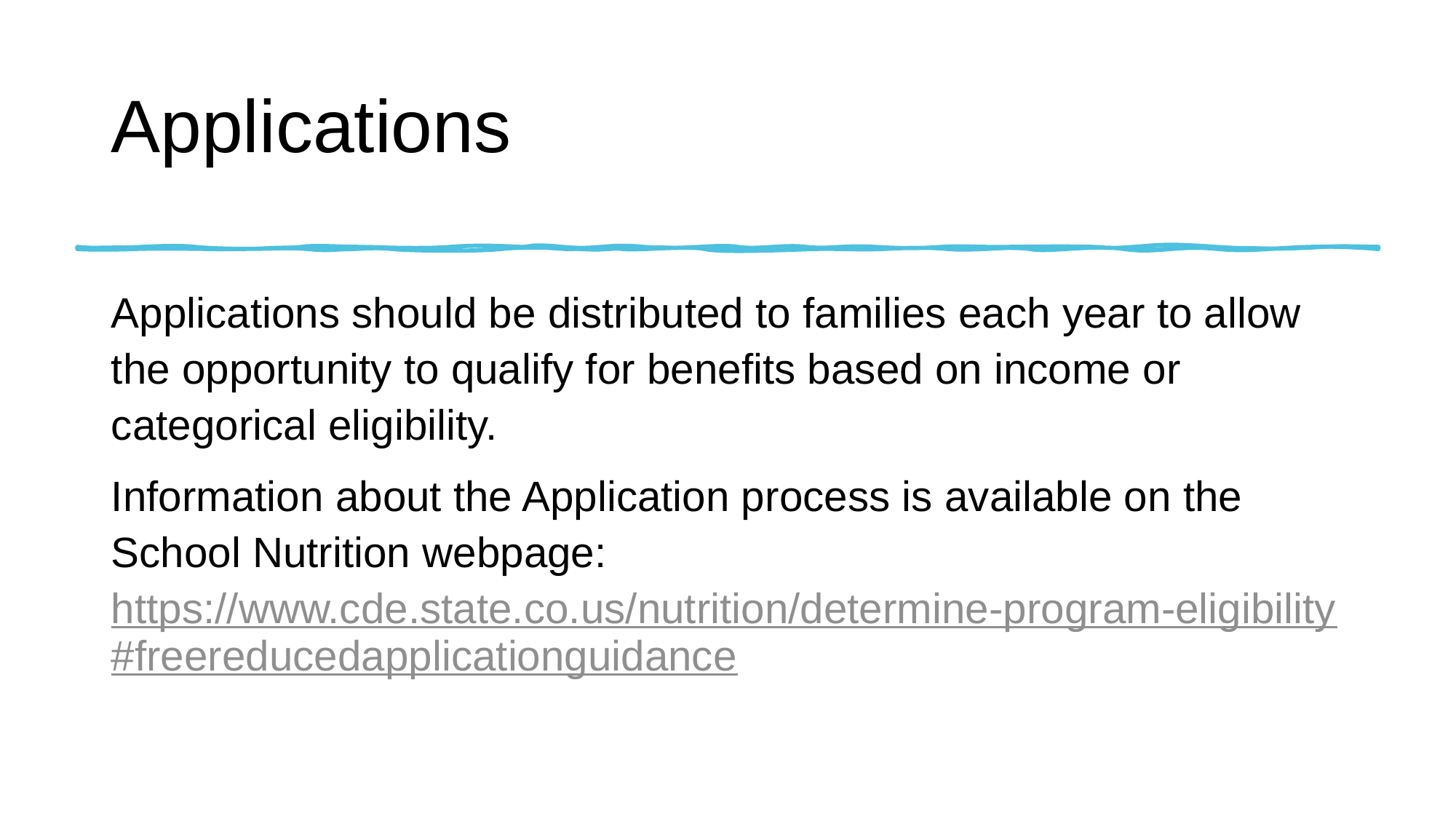

# Applications
Applications should be distributed to families each year to allow the opportunity to qualify for benefits based on income or categorical eligibility.
Information about the Application process is available on the School Nutrition webpage: https://www.cde.state.co.us/nutrition/determine-program-eligibility#freereducedapplicationguidance